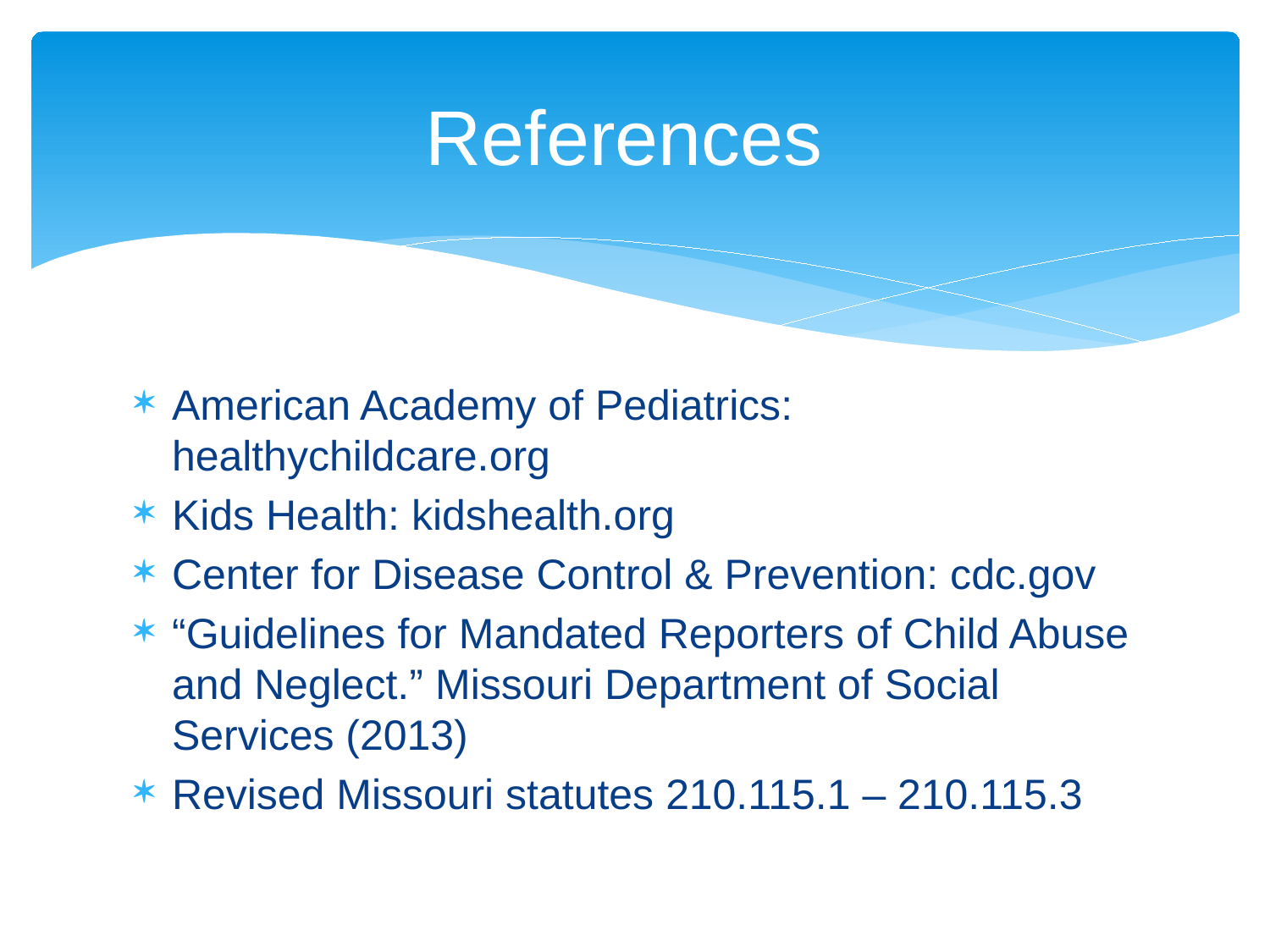

# References
American Academy of Pediatrics: healthychildcare.org
Kids Health: kidshealth.org
Center for Disease Control & Prevention: cdc.gov
“Guidelines for Mandated Reporters of Child Abuse and Neglect.” Missouri Department of Social Services (2013)
Revised Missouri statutes 210.115.1 – 210.115.3